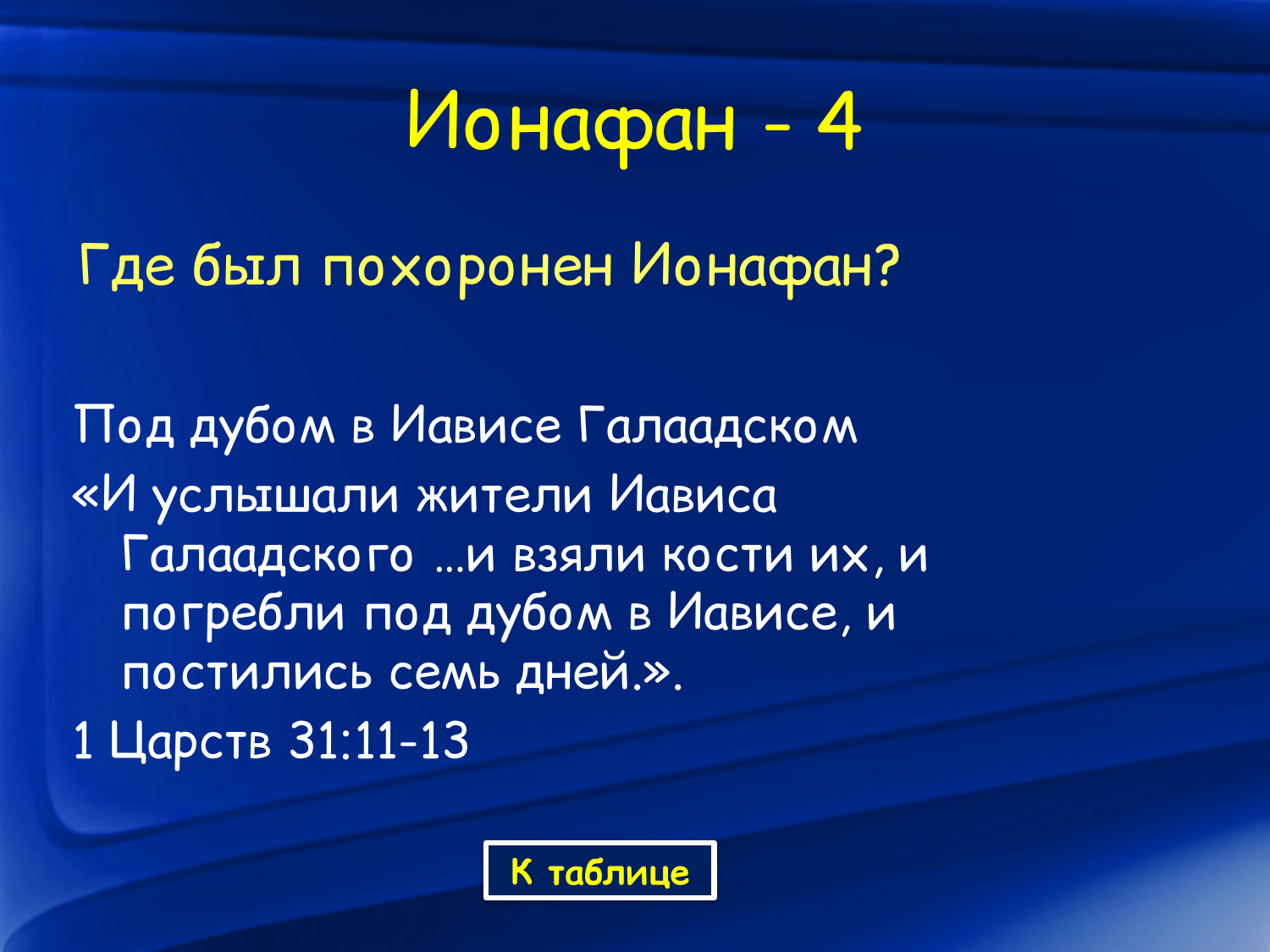

# Ионафан - 4
Где был похоронен Ионафан?
Под дубом в Иависе Галаадском
«И услышали жители Иависа Галаадского …и взяли кости их, и погребли под дубом в Иависе, и постились семь дней.».
1 Царств 31:11-13
К таблице